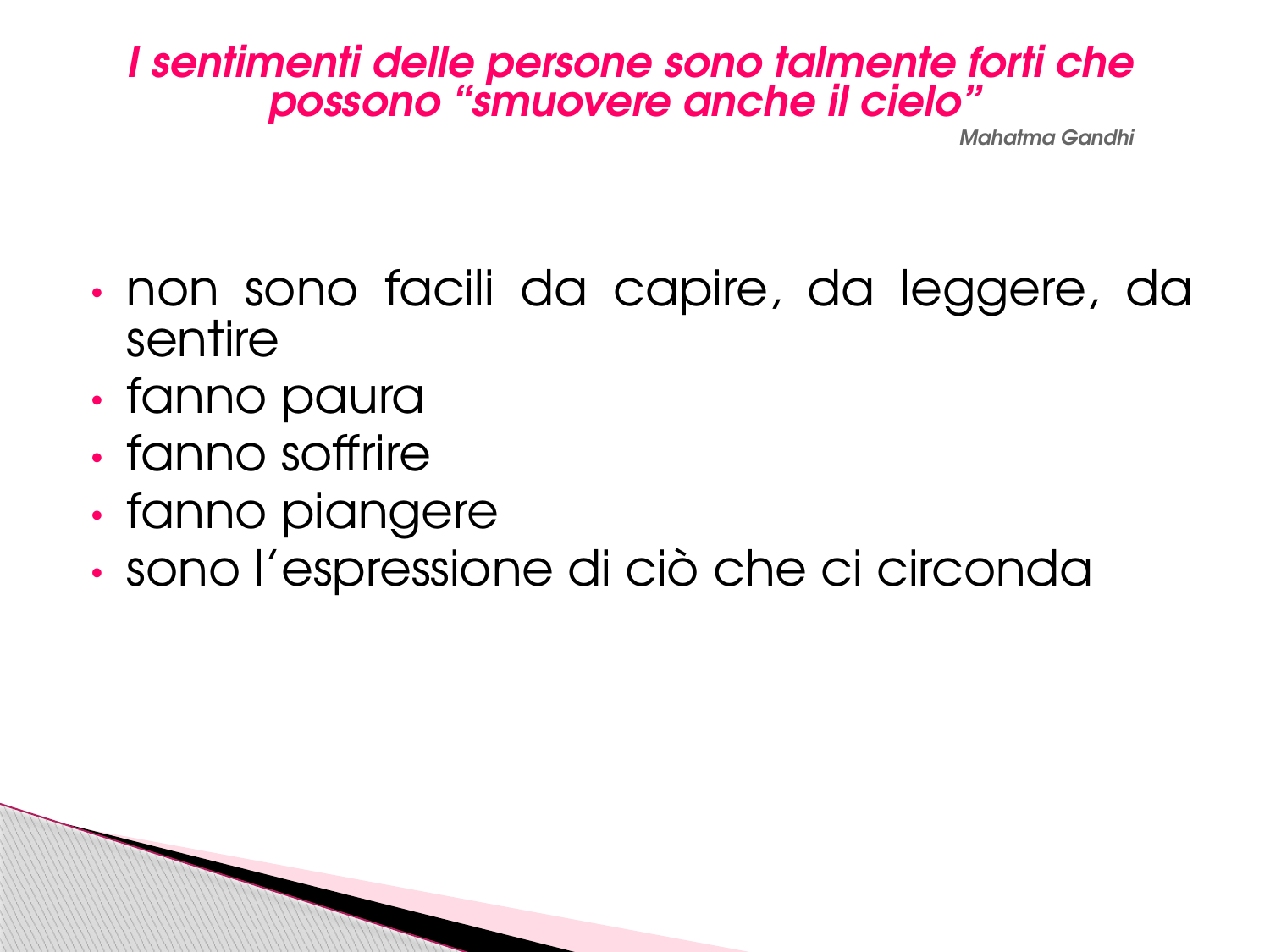

# I sentimenti delle persone sono talmente forti che possono “smuovere anche il cielo” Mahatma Gandhi

non sono facili da capire, da leggere, da sentire
fanno paura
fanno soffrire
fanno piangere
sono l’espressione di ciò che ci circonda